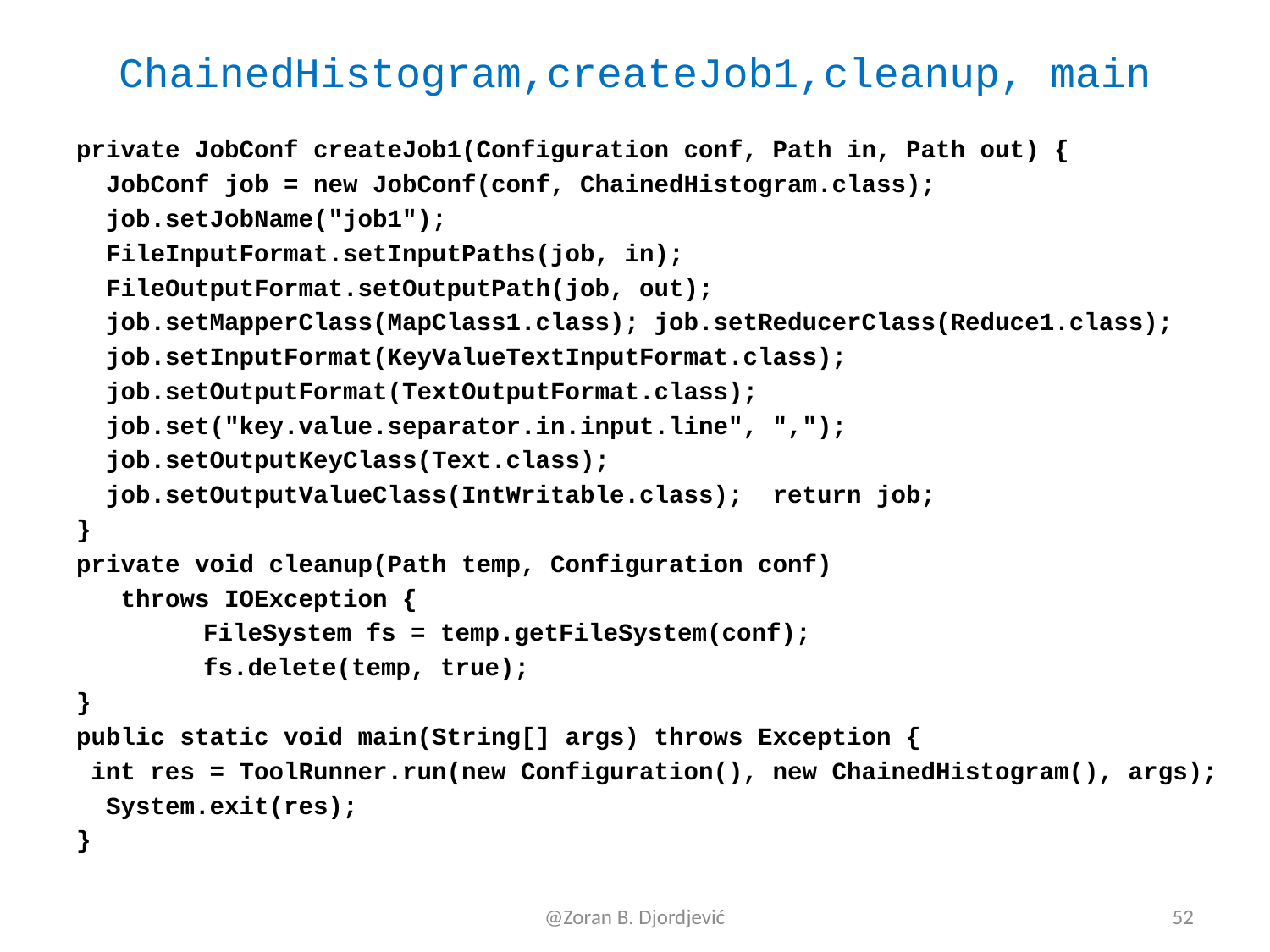

# ChainedHistogram,createJob1,cleanup, main
private JobConf createJob1(Configuration conf, Path in, Path out) {
  JobConf job = new JobConf(conf, ChainedHistogram.class);
  job.setJobName("job1");
  FileInputFormat.setInputPaths(job, in);
  FileOutputFormat.setOutputPath(job, out);
  job.setMapperClass(MapClass1.class); job.setReducerClass(Reduce1.class);
  job.setInputFormat(KeyValueTextInputFormat.class);
  job.setOutputFormat(TextOutputFormat.class);
  job.set("key.value.separator.in.input.line", ",");
  job.setOutputKeyClass(Text.class);
  job.setOutputValueClass(IntWritable.class);  return job;
}
private void cleanup(Path temp, Configuration conf)
   throws IOException {
	FileSystem fs = temp.getFileSystem(conf);
	fs.delete(temp, true);
}
public static void main(String[] args) throws Exception {
 int res = ToolRunner.run(new Configuration(), new ChainedHistogram(), args);
  System.exit(res);
}
@Zoran B. Djordjević
52